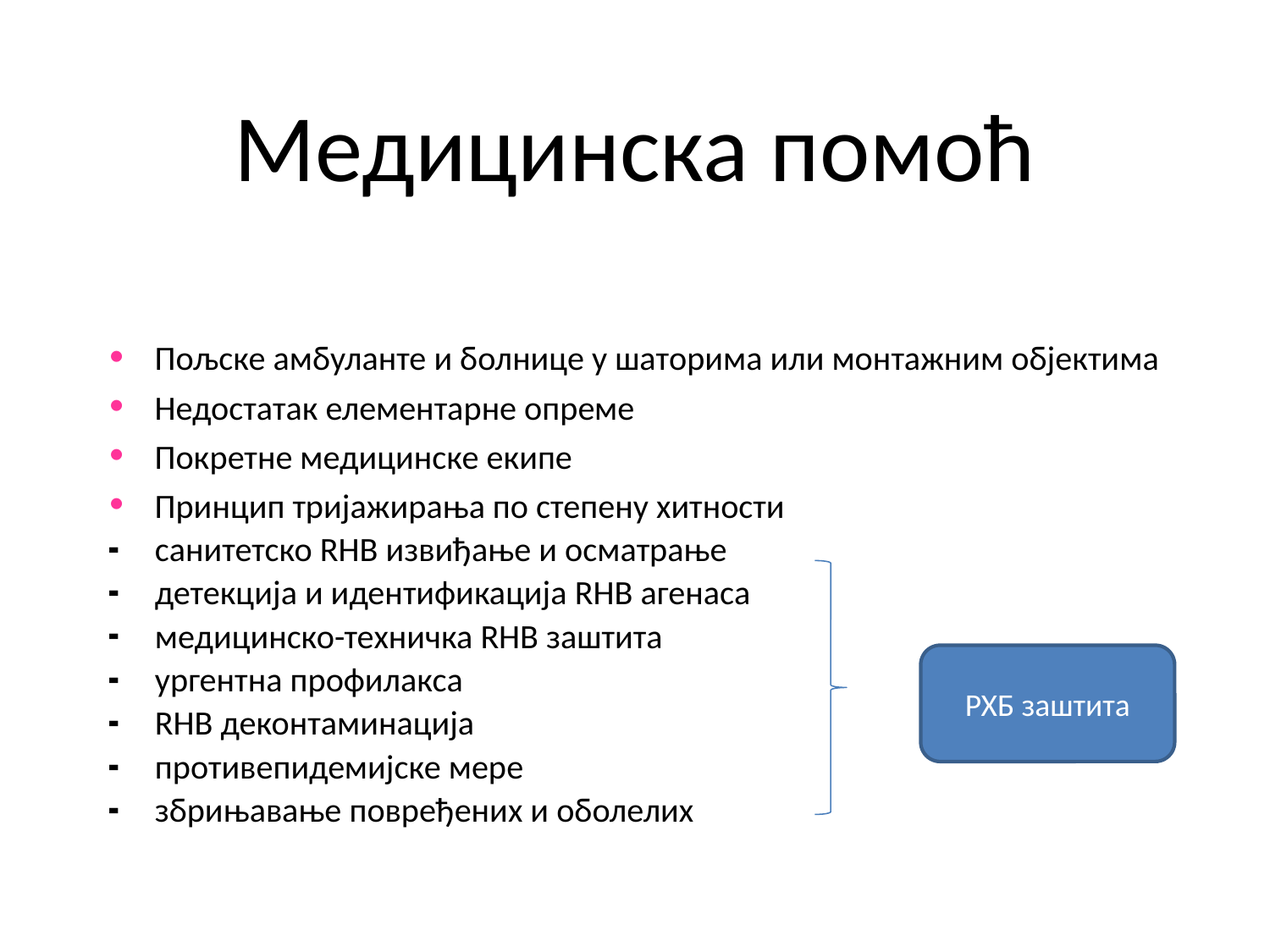

# Медицинска помоћ

Пољске амбуланте и болнице у шаторима или монтажним објектима
Недостатак елементарне опреме
Покретне медицинске екипе
Принцип тријажирања по степену хитности
санитетско RHB извиђање и осматрање
детекција и идентификација RHB агенаса
медицинско-техничка RHB заштита
ургентна профилакса
RHB деконтаминација
противепидемијске мере
збрињавање повређених и оболелих

РХБ заштита